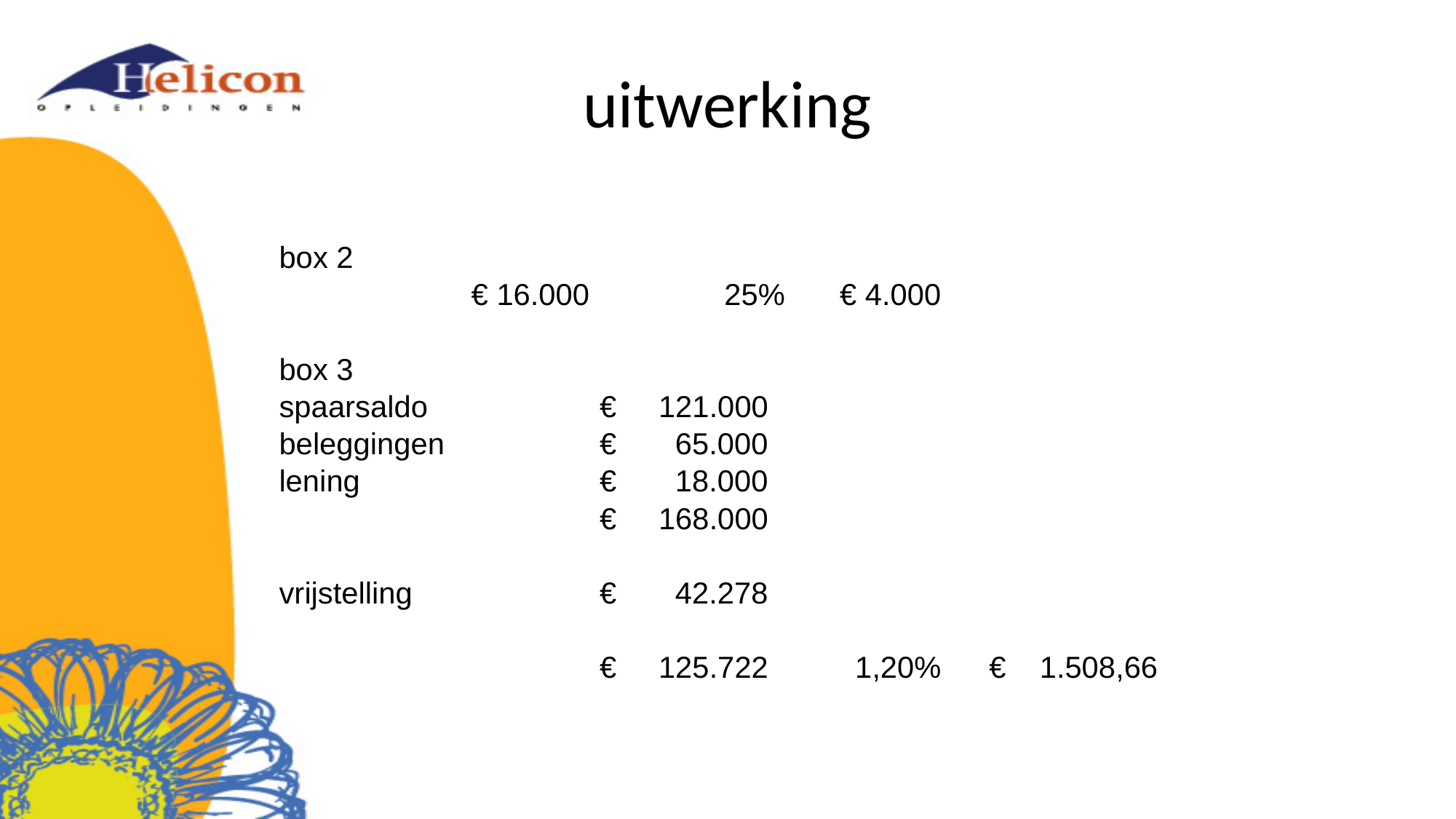

# uitwerking
| box 2 |  |  |  |  |
| --- | --- | --- | --- | --- |
| € 16.000 | 25% | € 4.000 |  |  |
|  |  |  |  |  |
| box 3 |  |  |  |  |
| spaarsaldo | € 121.000 |  |  |  |
| beleggingen | € 65.000 |  |  |  |
| lening | € 18.000 |  |  |  |
|  | € 168.000 |  |  |  |
|  |  |  |  |  |
| vrijstelling | € 42.278 |  |  |  |
|  |  |  |  |  |
|  | € 125.722 | 1,20% |  | € 1.508,66 |